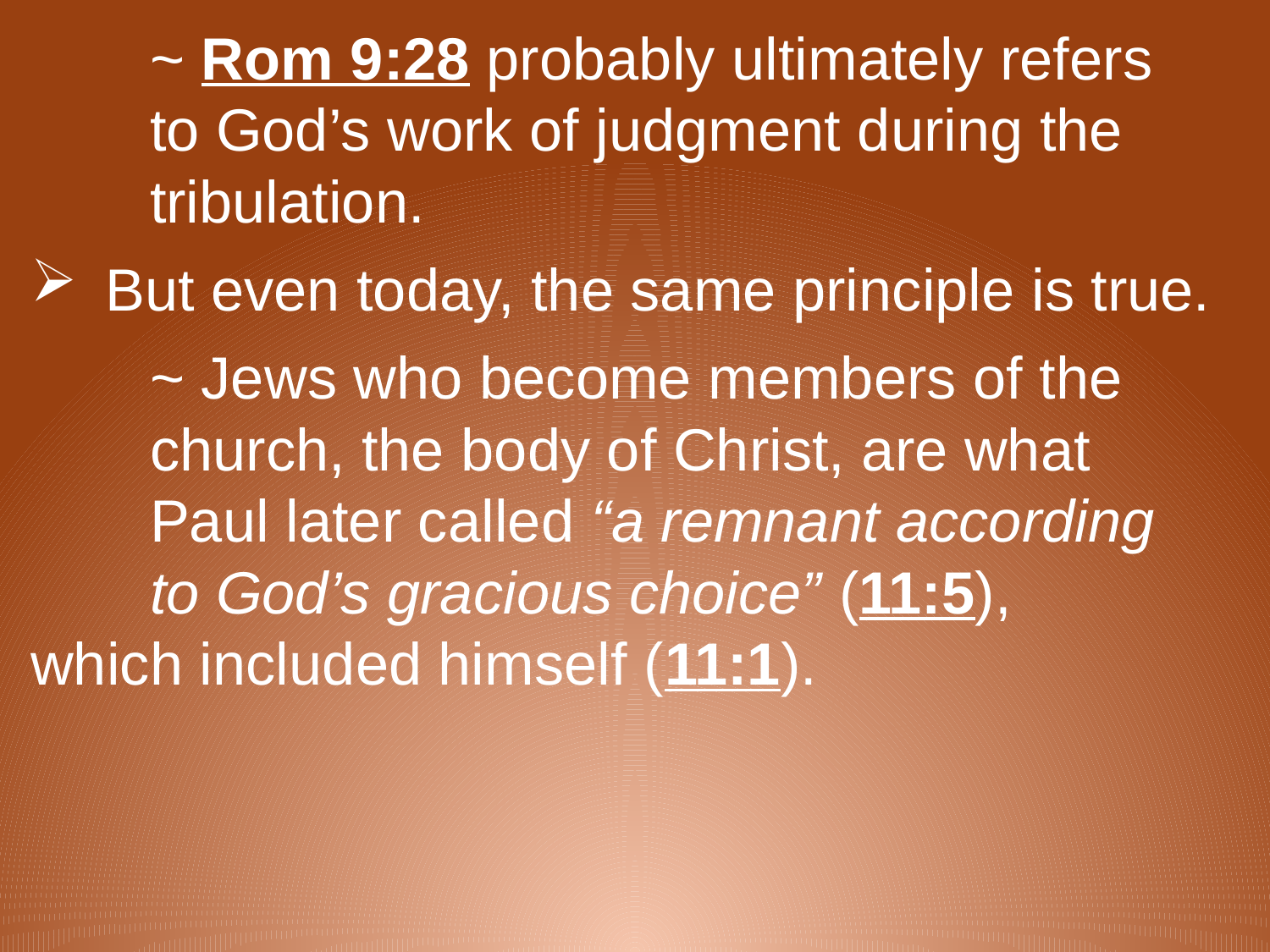

~ Rom 9:28 probably ultimately refers 					to God’s work of judgment during the 					tribulation.
But even today, the same principle is true.
		~ Jews who become members of the 						church, the body of Christ, are what 					Paul later called “a remnant according 					to God’s gracious choice” (11:5), 						which included himself (11:1).